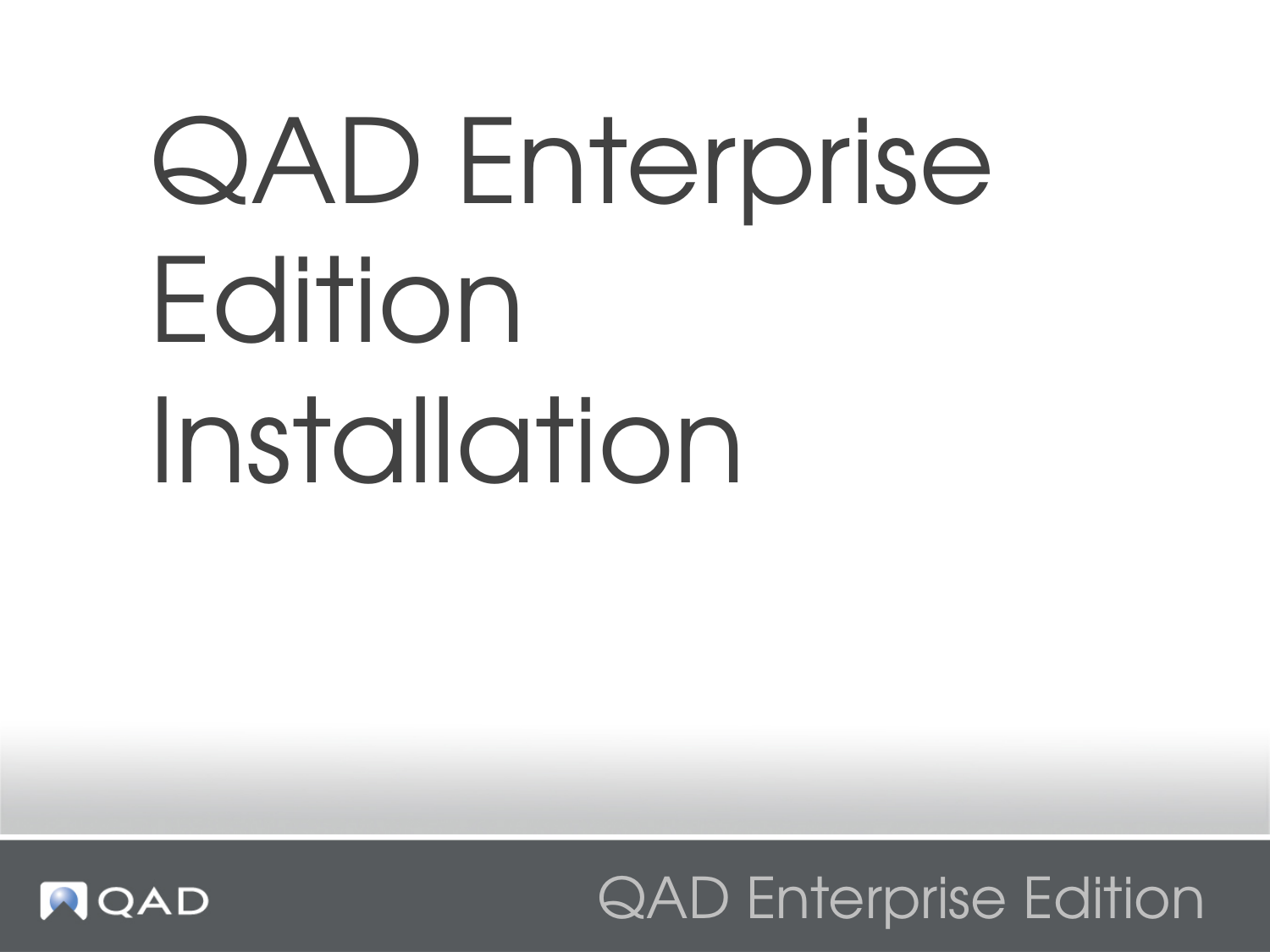

QAD Enterprise Edition
Installation

# QAD Enterprise Edition